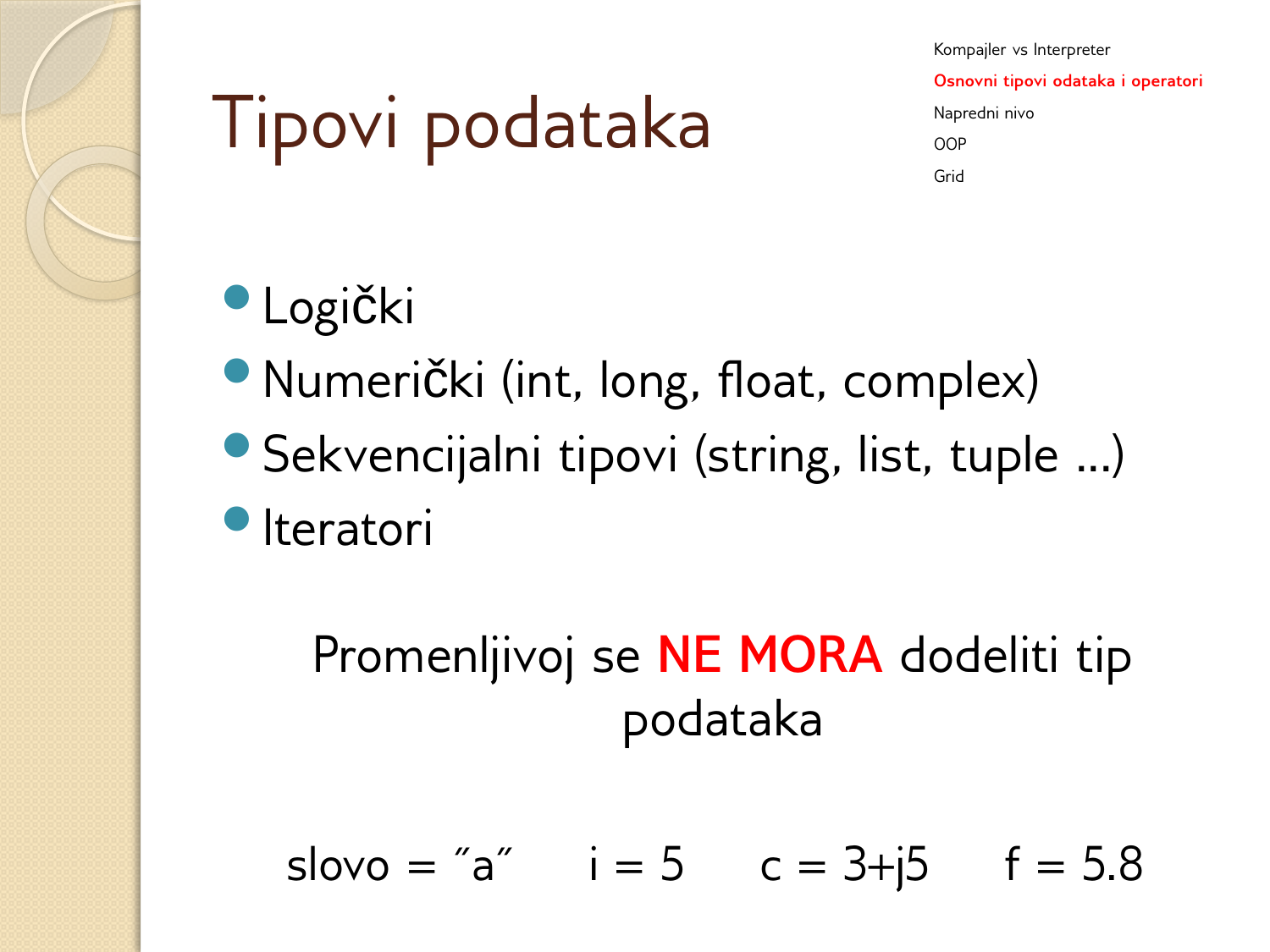

Kompajler vs Interpreter
Osnovni tipovi odataka i operatori
Napredni nivo
OOP
Grid
# Tipovi podataka
Logički
Numerički (int, long, float, complex)
Sekvencijalni tipovi (string, list, tuple ...)
Iteratori
Promenljivoj se NE MORA dodeliti tip podataka

slovo = ˝a˝     i = 5     c = 3+j5     f = 5.8